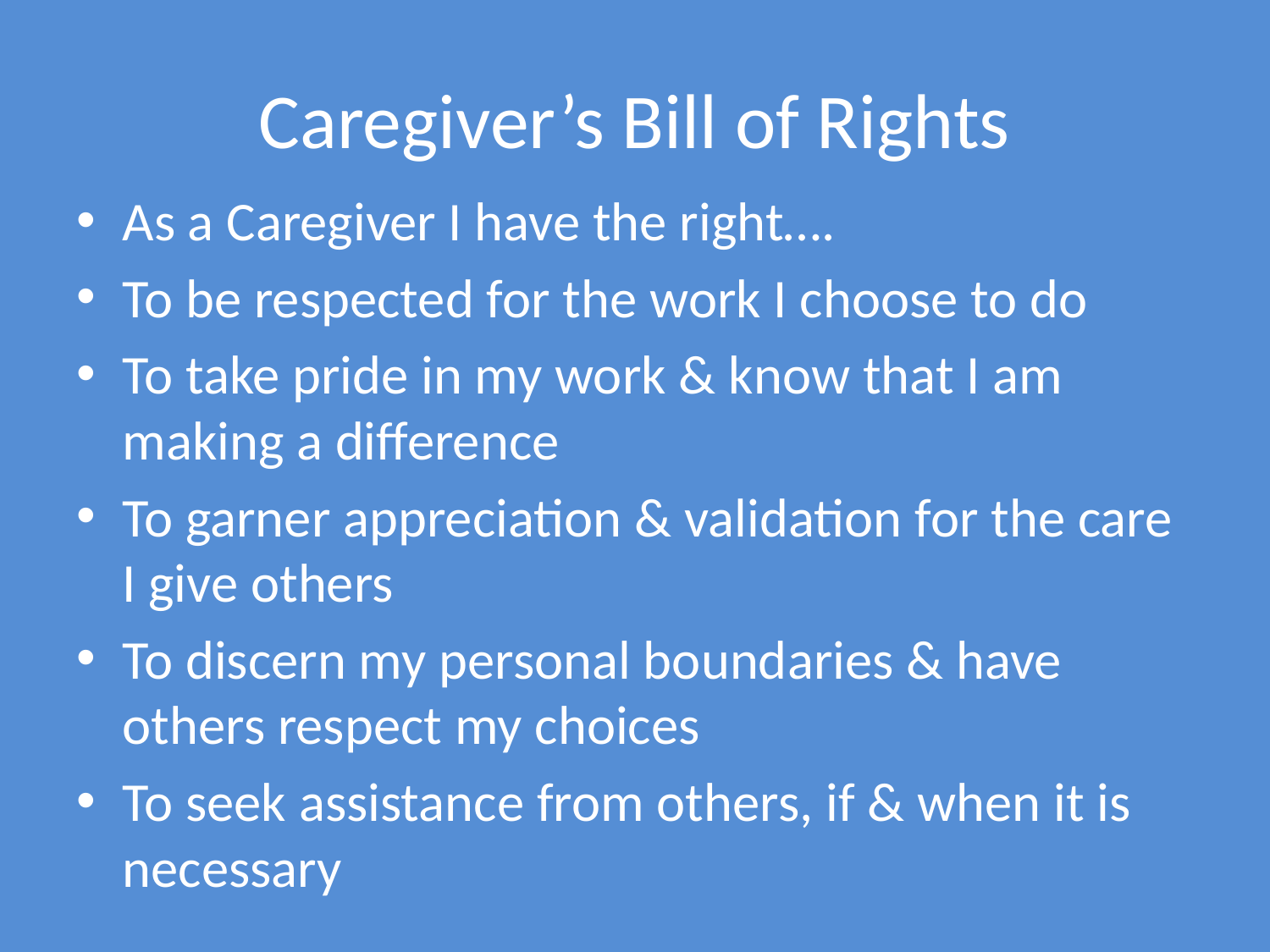

# Caregiver’s Bill of Rights
As a Caregiver I have the right….
To be respected for the work I choose to do
To take pride in my work & know that I am making a difference
To garner appreciation & validation for the care I give others
To discern my personal boundaries & have others respect my choices
To seek assistance from others, if & when it is necessary